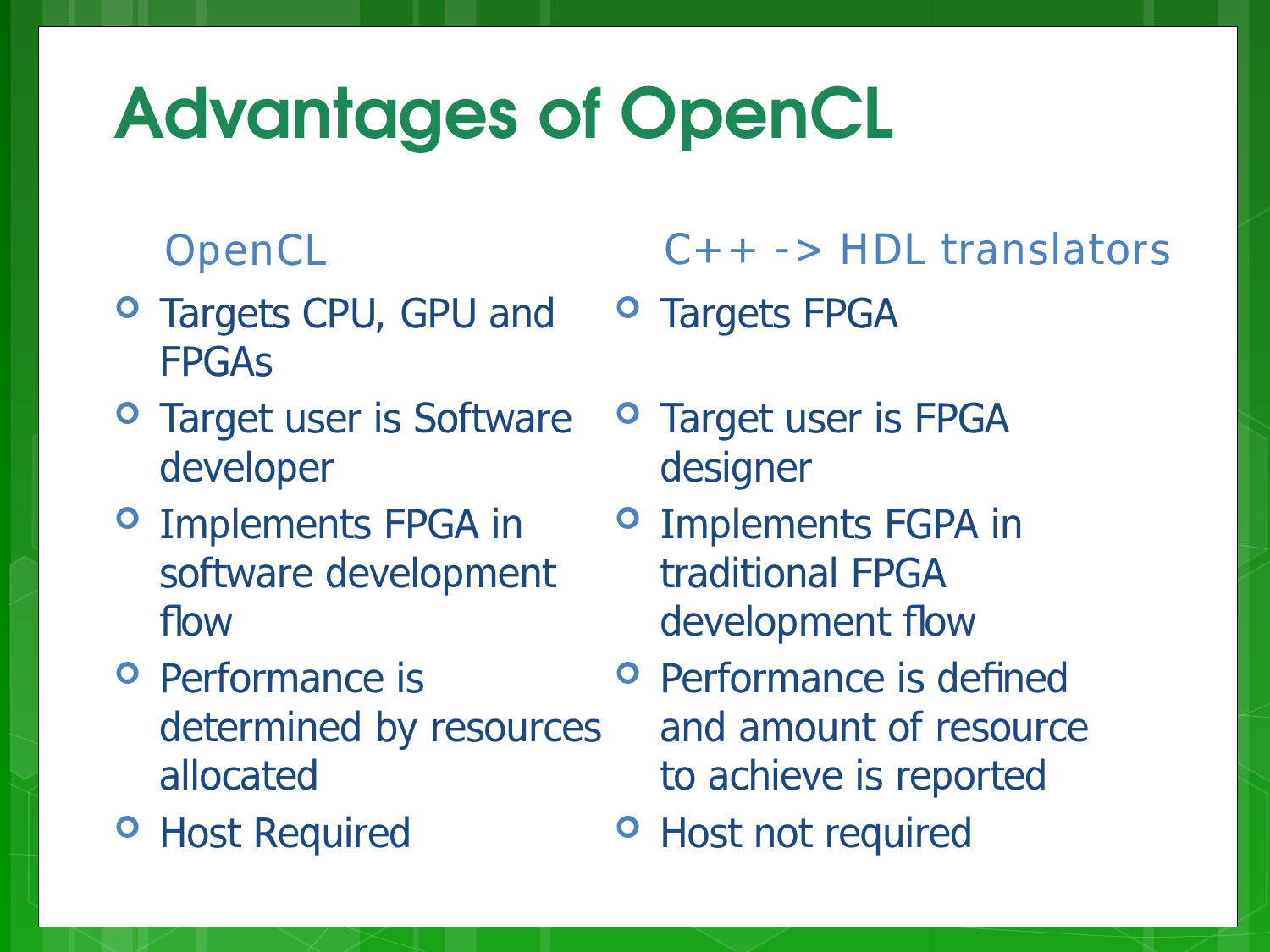

# Advantages of OpenCL
C++ -> HDL translators
OpenCL
Targets CPU, GPU and FPGAs
Target user is Software developer
Implements FPGA in software development flow
Performance is determined by resources allocated
Host Required
Targets FPGA
Target user is FPGA designer
Implements FGPA in traditional FPGA development flow
Performance is defined and amount of resource to achieve is reported
Host not required